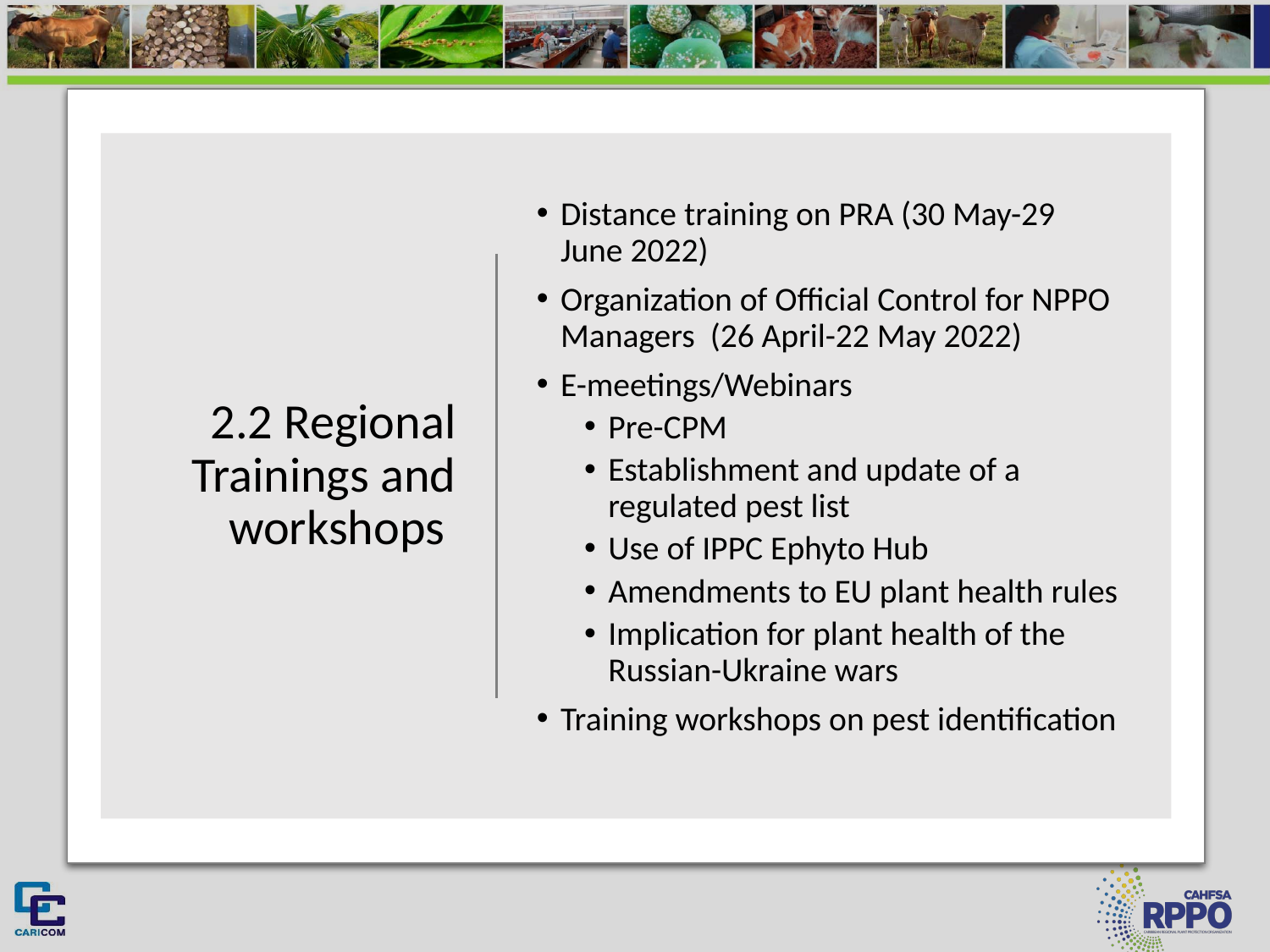

# 2.2 Regional Trainings and workshops
Distance training on PRA (30 May-29 June 2022)
Organization of Official Control for NPPO Managers  (26 April-22 May 2022)
E-meetings/Webinars
Pre-CPM
Establishment and update of a regulated pest list
Use of IPPC Ephyto Hub
Amendments to EU plant health rules
Implication for plant health of the Russian-Ukraine wars
Training workshops on pest identification